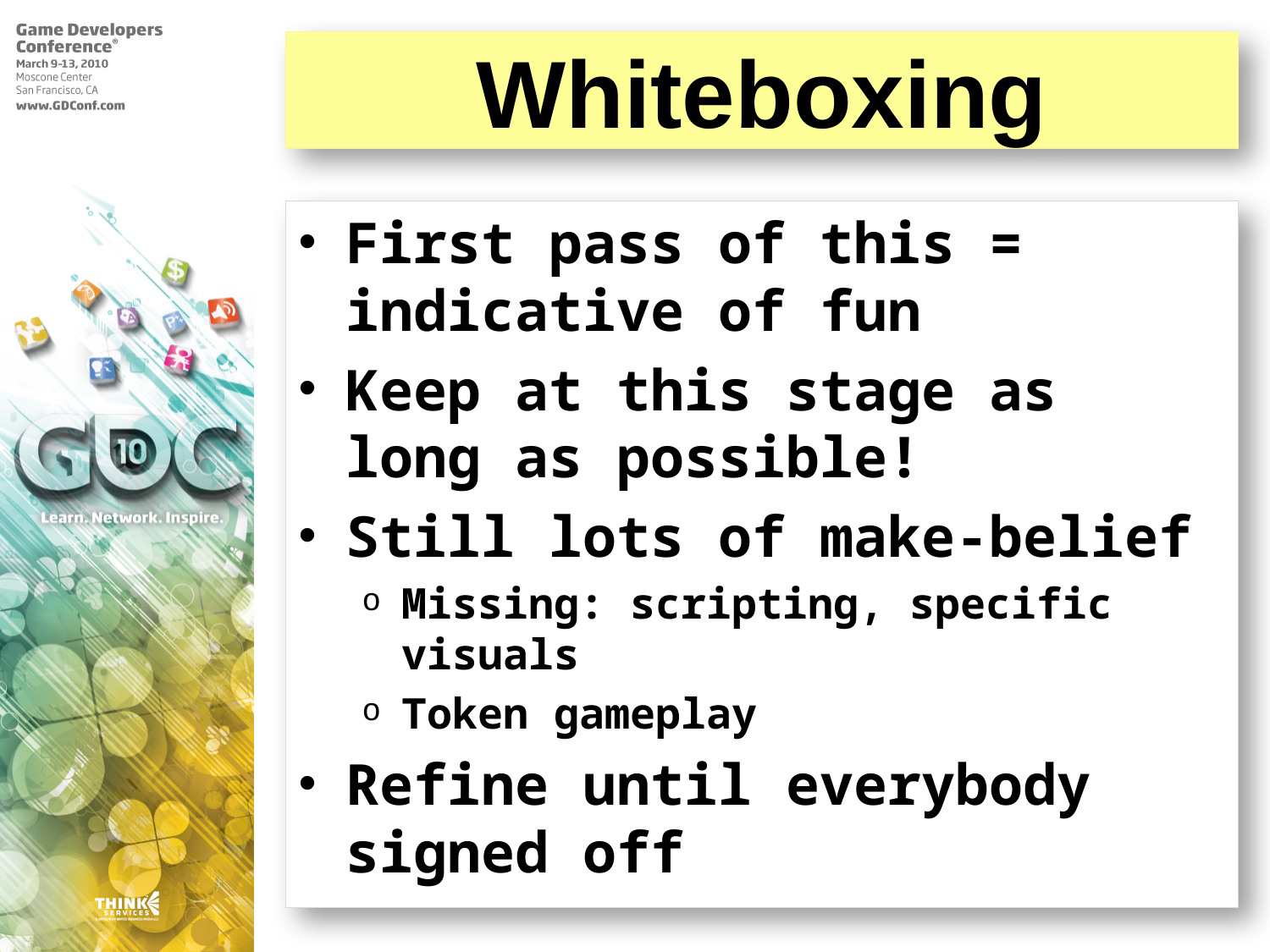

# Whiteboxing
First pass of this = indicative of fun
Keep at this stage as long as possible!
Still lots of make-belief
Missing: scripting, specific visuals
Token gameplay
Refine until everybody signed off